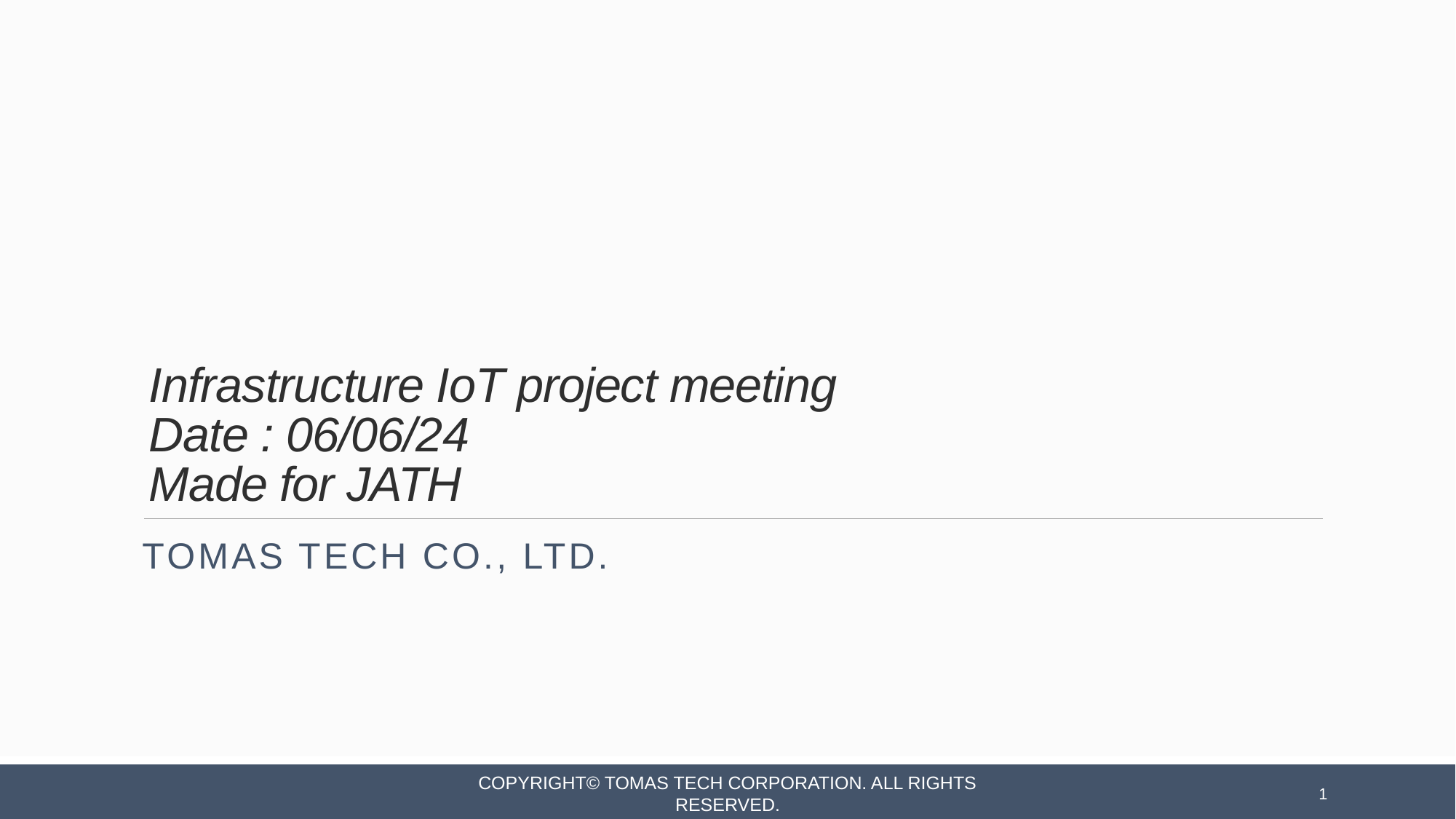

# Infrastructure IoT project meeting Date : 06/06/24 Made for JATH
TOMAS TECH Co., Ltd.
Copyright© TOMAS TECH CORPORATION. All rights reserved.
1